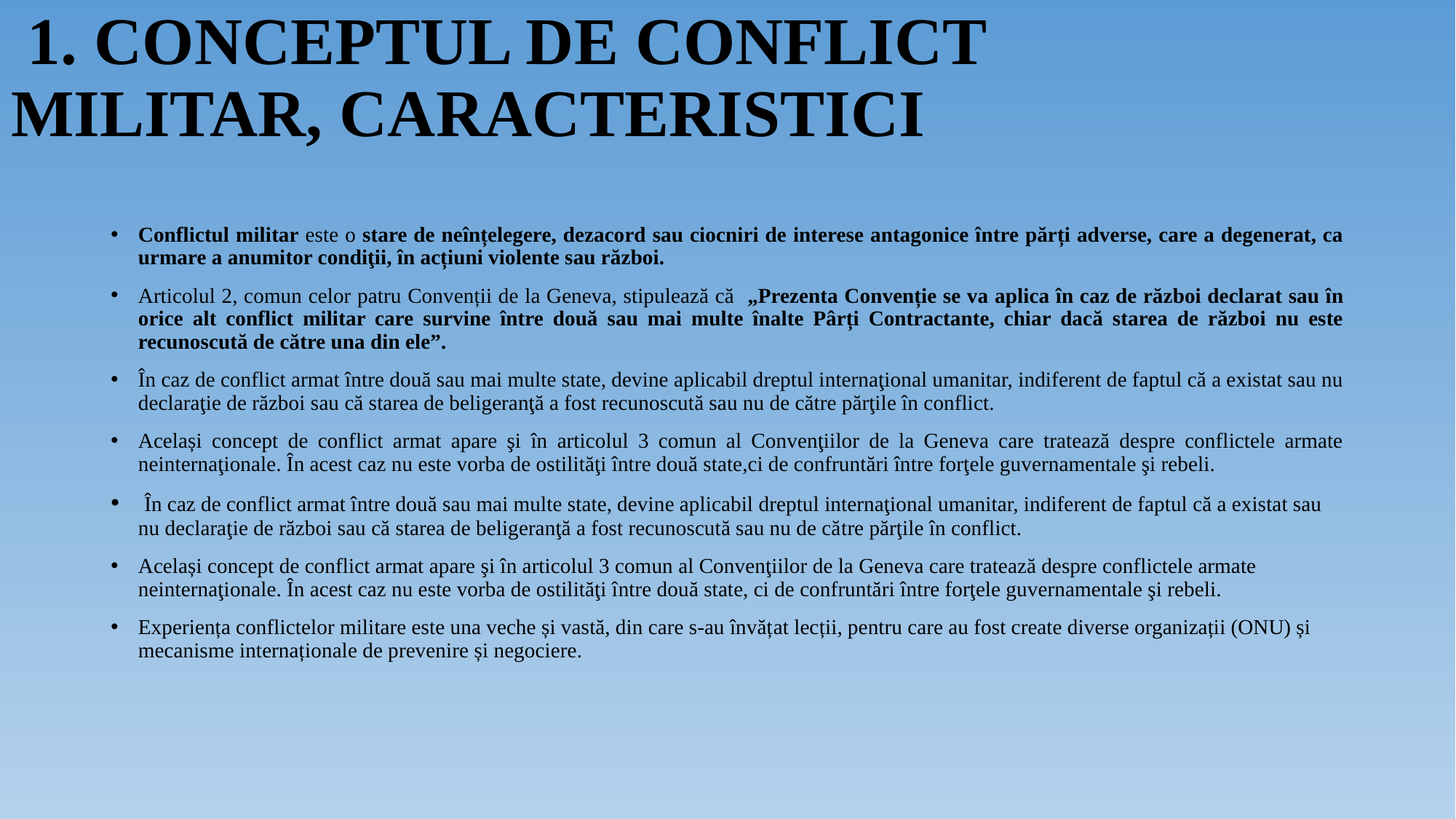

# 1. CONCEPTUL DE CONFLICT MILITAR, CARACTERISTICI
Conflictul militar este o stare de neînțelegere, dezacord sau ciocniri de interese antagonice între părți adverse, care a degenerat, ca urmare a anumitor condiţii, în acțiuni violente sau război.
Articolul 2, comun celor patru Convenții de la Geneva, stipulează că  „Prezenta Convenție se va aplica în caz de război declarat sau în orice alt conflict militar care survine între două sau mai multe înalte Pârți Contractante, chiar dacă starea de război nu este recunoscută de către una din ele”.
În caz de conflict armat între două sau mai multe state, devine aplicabil dreptul internaţional umanitar, indiferent de faptul că a existat sau nu declaraţie de război sau că starea de beligeranţă a fost recunoscută sau nu de către părţile în conflict.
Același concept de conflict armat apare şi în articolul 3 comun al Convenţiilor de la Geneva care tratează despre conflictele armate neinternaţionale. În acest caz nu este vorba de ostilităţi între două state,ci de confruntări între forţele guvernamentale şi rebeli.
 În caz de conflict armat între două sau mai multe state, devine aplicabil dreptul internaţional umanitar, indiferent de faptul că a existat sau nu declaraţie de război sau că starea de beligeranţă a fost recunoscută sau nu de către părţile în conflict.
Același concept de conflict armat apare şi în articolul 3 comun al Convenţiilor de la Geneva care tratează despre conflictele armate neinternaţionale. În acest caz nu este vorba de ostilităţi între două state, ci de confruntări între forţele guvernamentale şi rebeli.
Experiența conflictelor militare este una veche și vastă, din care s-au învățat lecții, pentru care au fost create diverse organizații (ONU) și mecanisme internaționale de prevenire și negociere.